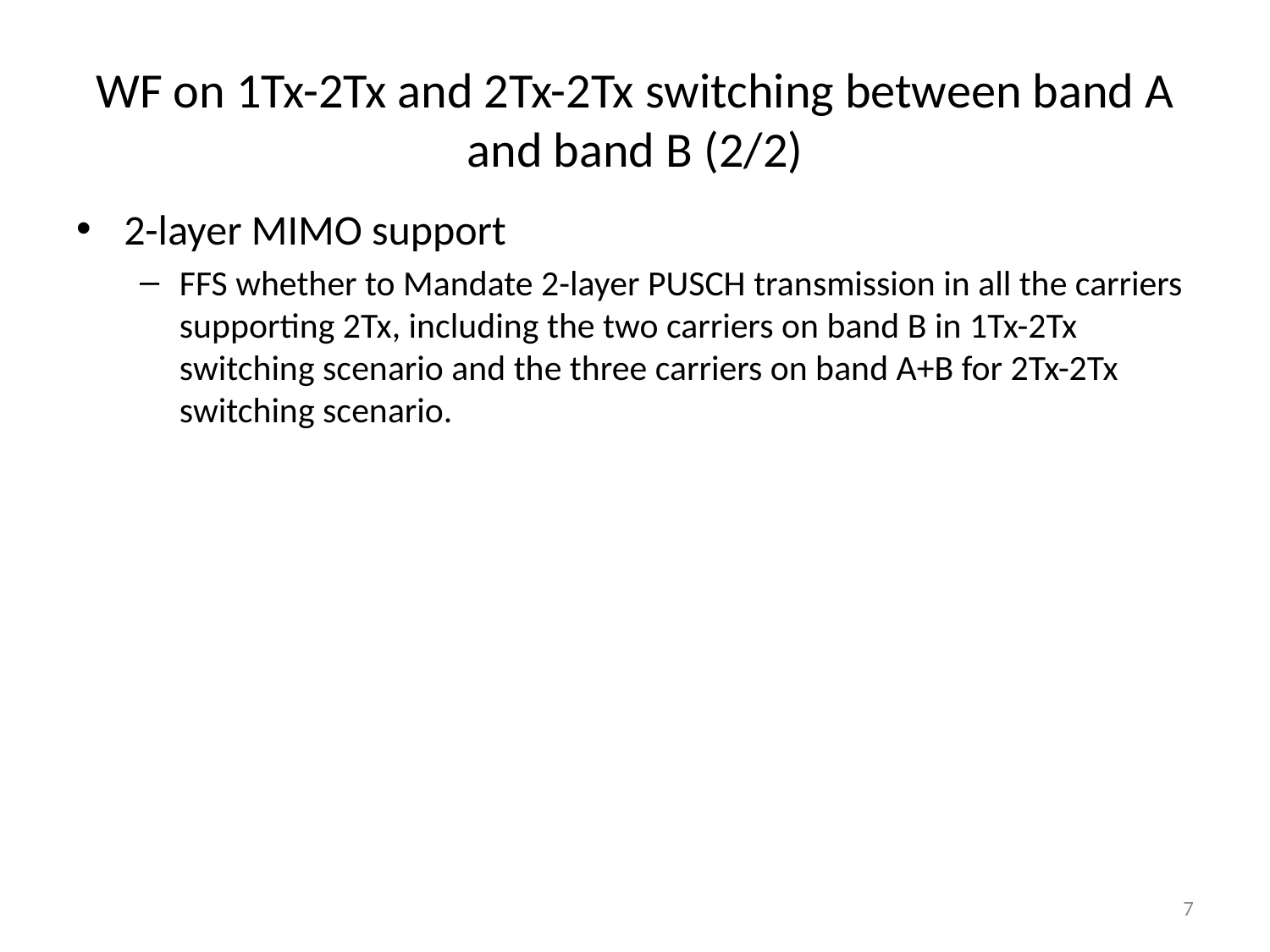

# WF on 1Tx-2Tx and 2Tx-2Tx switching between band A and band B (2/2)
2-layer MIMO support
FFS whether to Mandate 2-layer PUSCH transmission in all the carriers supporting 2Tx, including the two carriers on band B in 1Tx-2Tx switching scenario and the three carriers on band A+B for 2Tx-2Tx switching scenario.

7